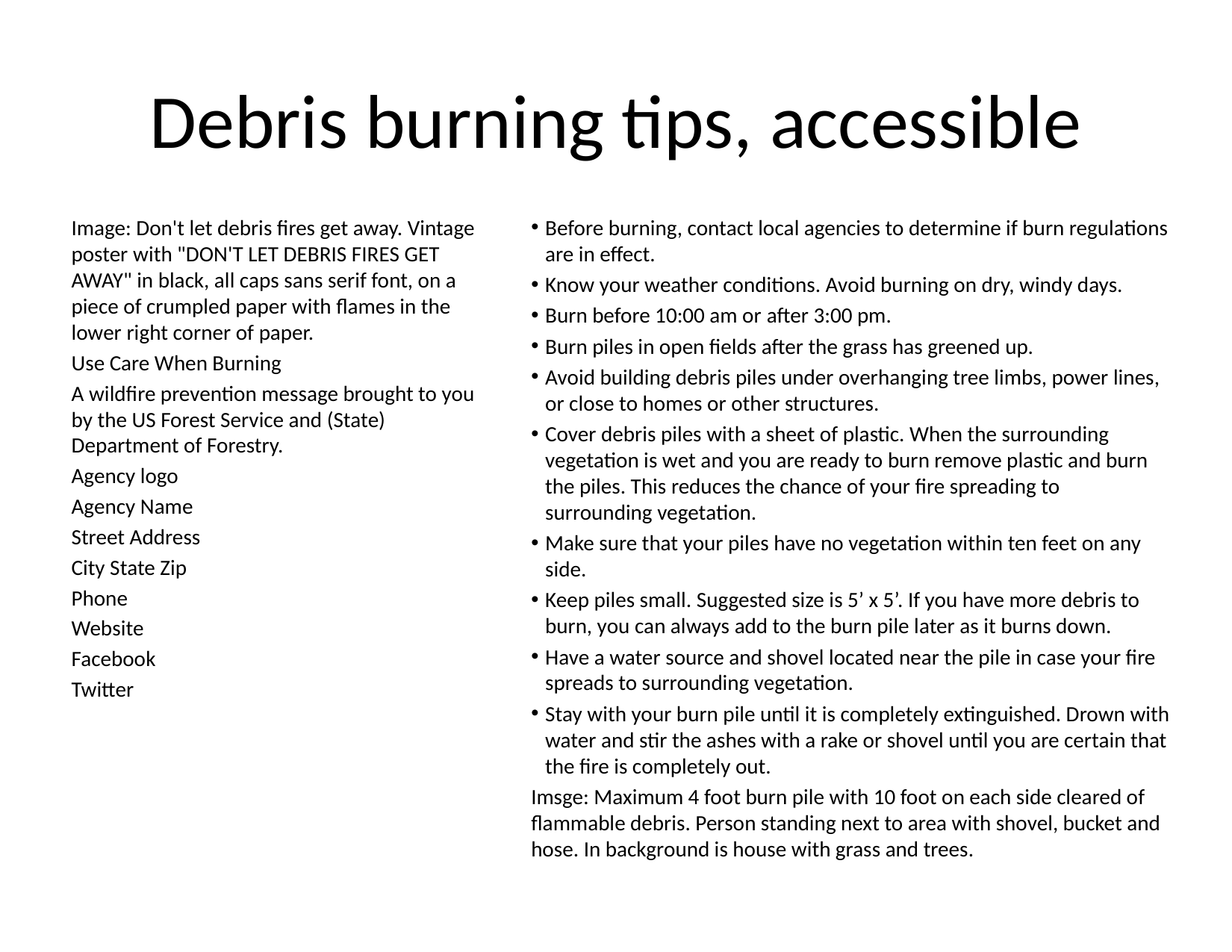

# Debris burning tips, accessible
Image: Don't let debris fires get away. Vintage poster with "DON'T LET DEBRIS FIRES GET AWAY" in black, all caps sans serif font, on a piece of crumpled paper with flames in the lower right corner of paper.
Use Care When Burning
A wildfire prevention message brought to you by the US Forest Service and (State) Department of Forestry.
Agency logo
Agency Name
Street Address
City State Zip
Phone
Website
Facebook
Twitter
Before burning, contact local agencies to determine if burn regulations are in effect.
Know your weather conditions. Avoid burning on dry, windy days.
Burn before 10:00 am or after 3:00 pm.
Burn piles in open fields after the grass has greened up.
Avoid building debris piles under overhanging tree limbs, power lines, or close to homes or other structures.
Cover debris piles with a sheet of plastic. When the surrounding vegetation is wet and you are ready to burn remove plastic and burn the piles. This reduces the chance of your fire spreading to surrounding vegetation.
Make sure that your piles have no vegetation within ten feet on any side.
Keep piles small. Suggested size is 5’ x 5’. If you have more debris to burn, you can always add to the burn pile later as it burns down.
Have a water source and shovel located near the pile in case your fire spreads to surrounding vegetation.
Stay with your burn pile until it is completely extinguished. Drown with water and stir the ashes with a rake or shovel until you are certain that the fire is completely out.
Imsge: Maximum 4 foot burn pile with 10 foot on each side cleared of flammable debris. Person standing next to area with shovel, bucket and hose. In background is house with grass and trees.